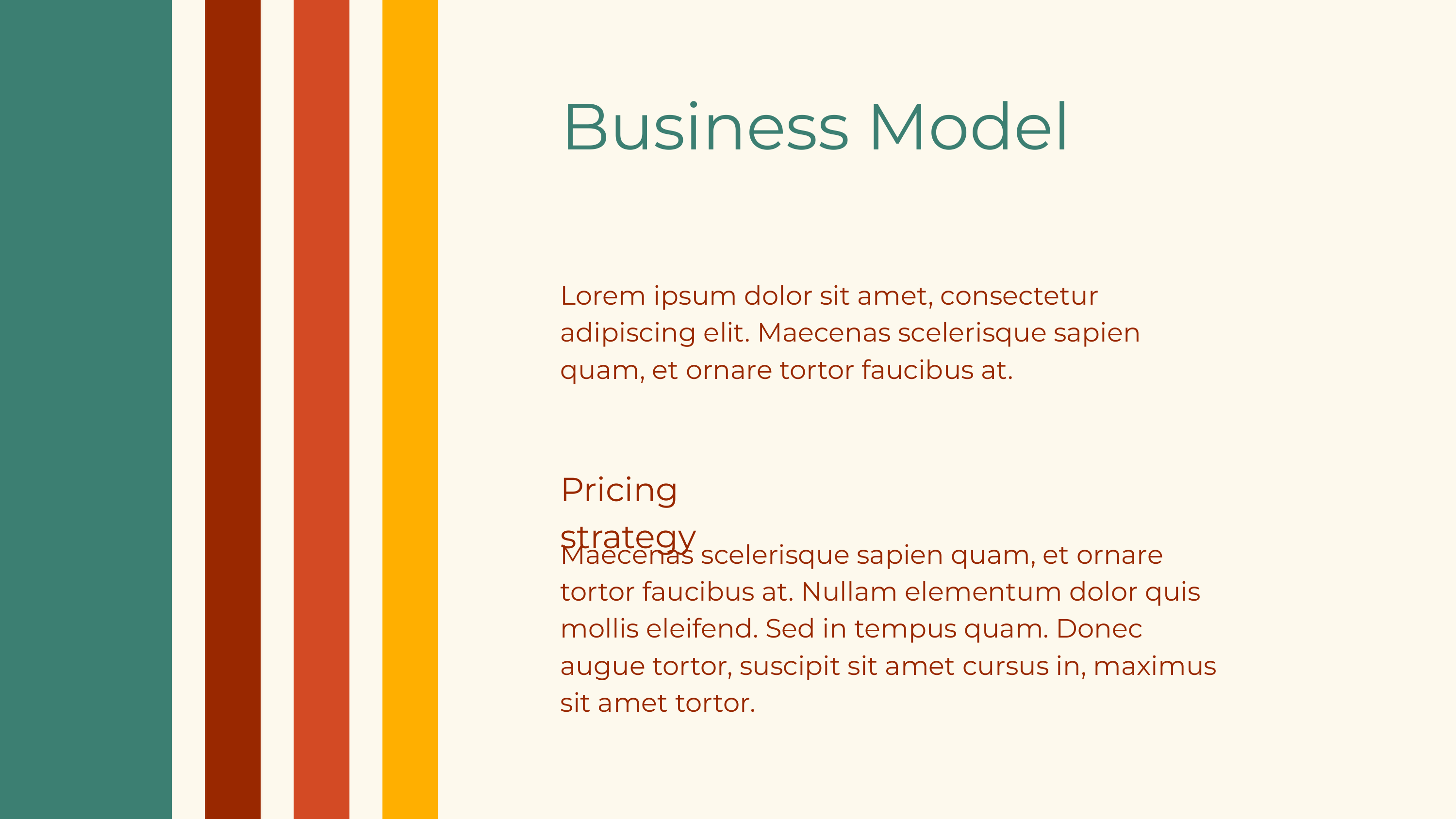

Business Model
Lorem ipsum dolor sit amet, consectetur adipiscing elit. Maecenas scelerisque sapien quam, et ornare tortor faucibus at.
Pricing strategy
Maecenas scelerisque sapien quam, et ornare tortor faucibus at. Nullam elementum dolor quis mollis eleifend. Sed in tempus quam. Donec augue tortor, suscipit sit amet cursus in, maximus sit amet tortor.